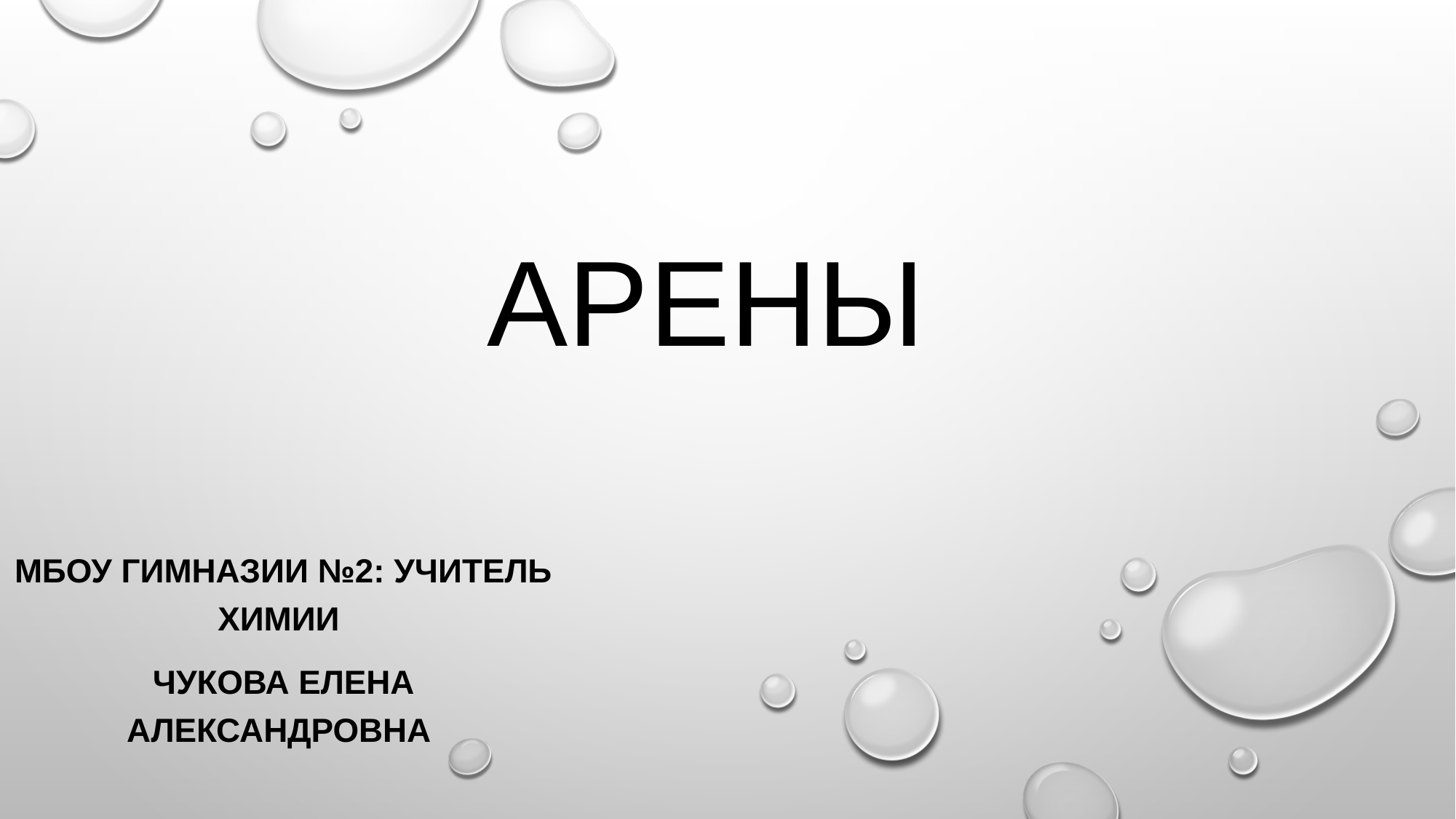

# Арены
Мбоу гимназиИ №2: учитель химии
Чукова Елена Александровна